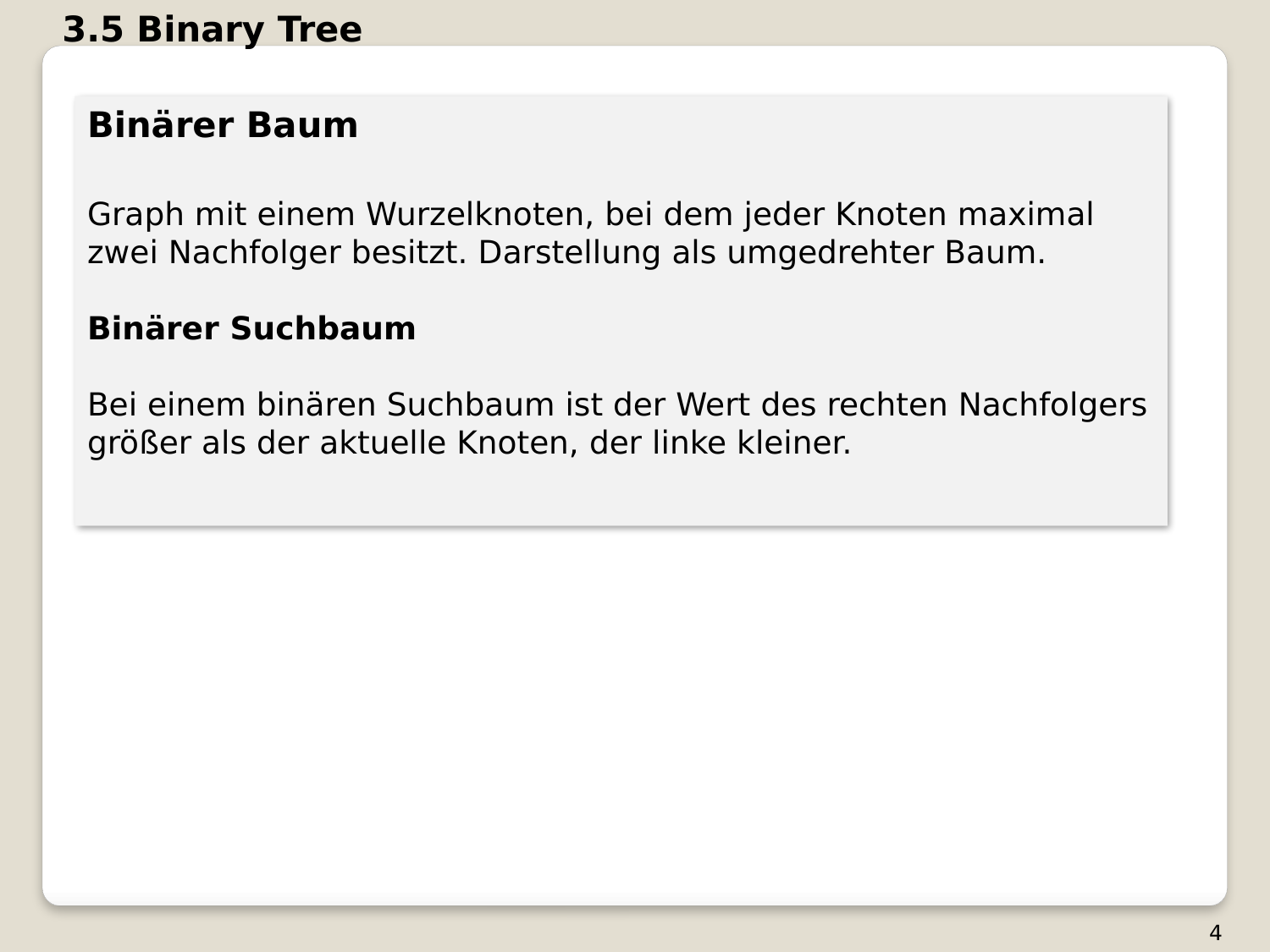

3.5 Binary Tree
Binärer Baum

Graph mit einem Wurzelknoten, bei dem jeder Knoten maximal zwei Nachfolger besitzt. Darstellung als umgedrehter Baum.

Binärer Suchbaum

Bei einem binären Suchbaum ist der Wert des rechten Nachfolgers größer als der aktuelle Knoten, der linke kleiner.